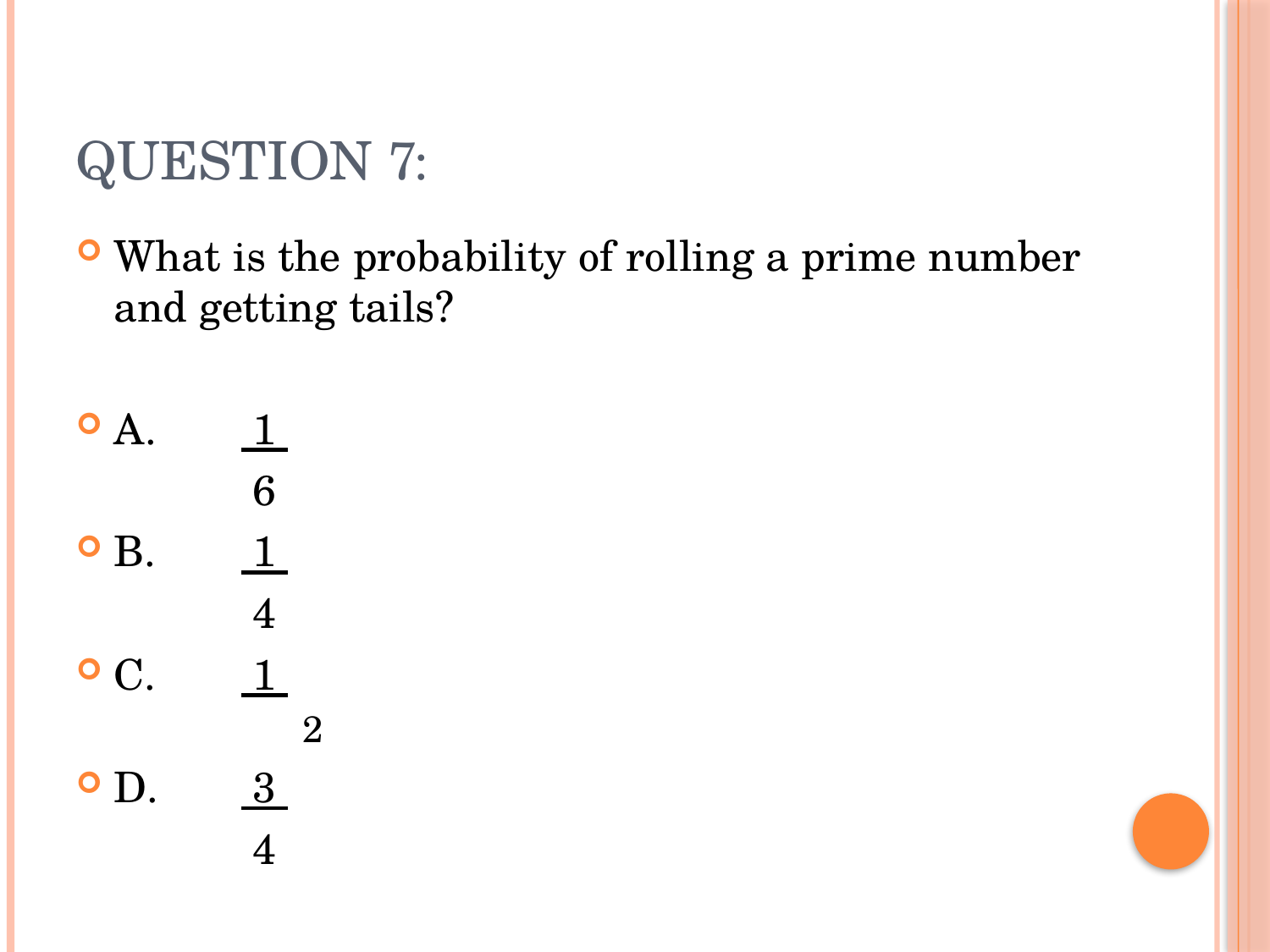

# Question 7:
What is the probability of rolling a prime number and getting tails?

A.	 1
		 6
B.	 1
		 4
C.	 1
		 2
D.	 3
		 4